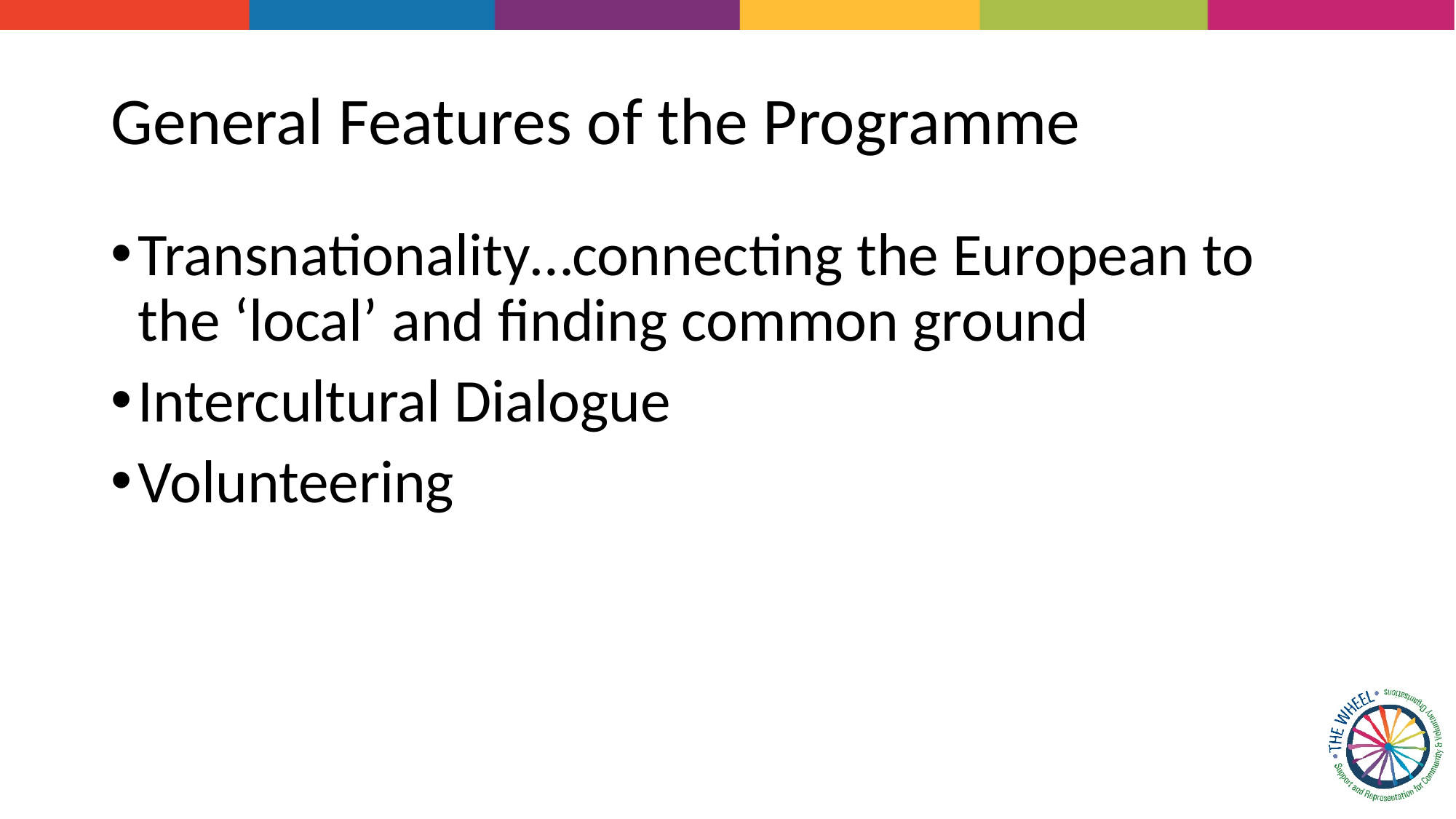

# General Features of the Programme
Transnationality…connecting the European to the ‘local’ and finding common ground
Intercultural Dialogue
Volunteering